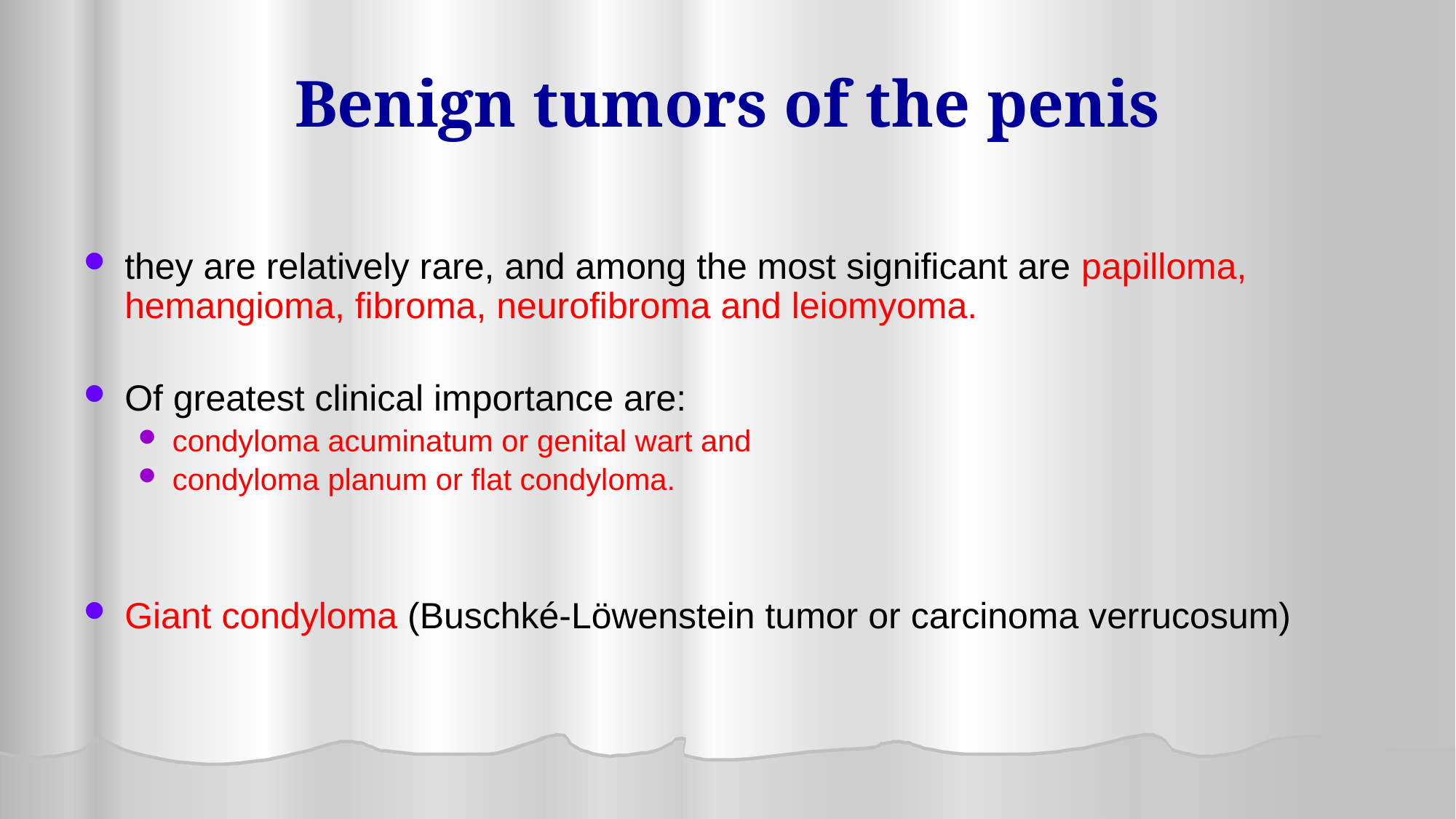

# Benign tumors of the penis

they are relatively rare, and among the most significant are papilloma, hemangioma, fibroma, neurofibroma and leiomyoma.

Of greatest clinical importance are:
condyloma acuminatum or genital wart and
condyloma planum or flat condyloma.

Giant condyloma (Buschké-Löwenstein tumor or carcinoma verrucosum)